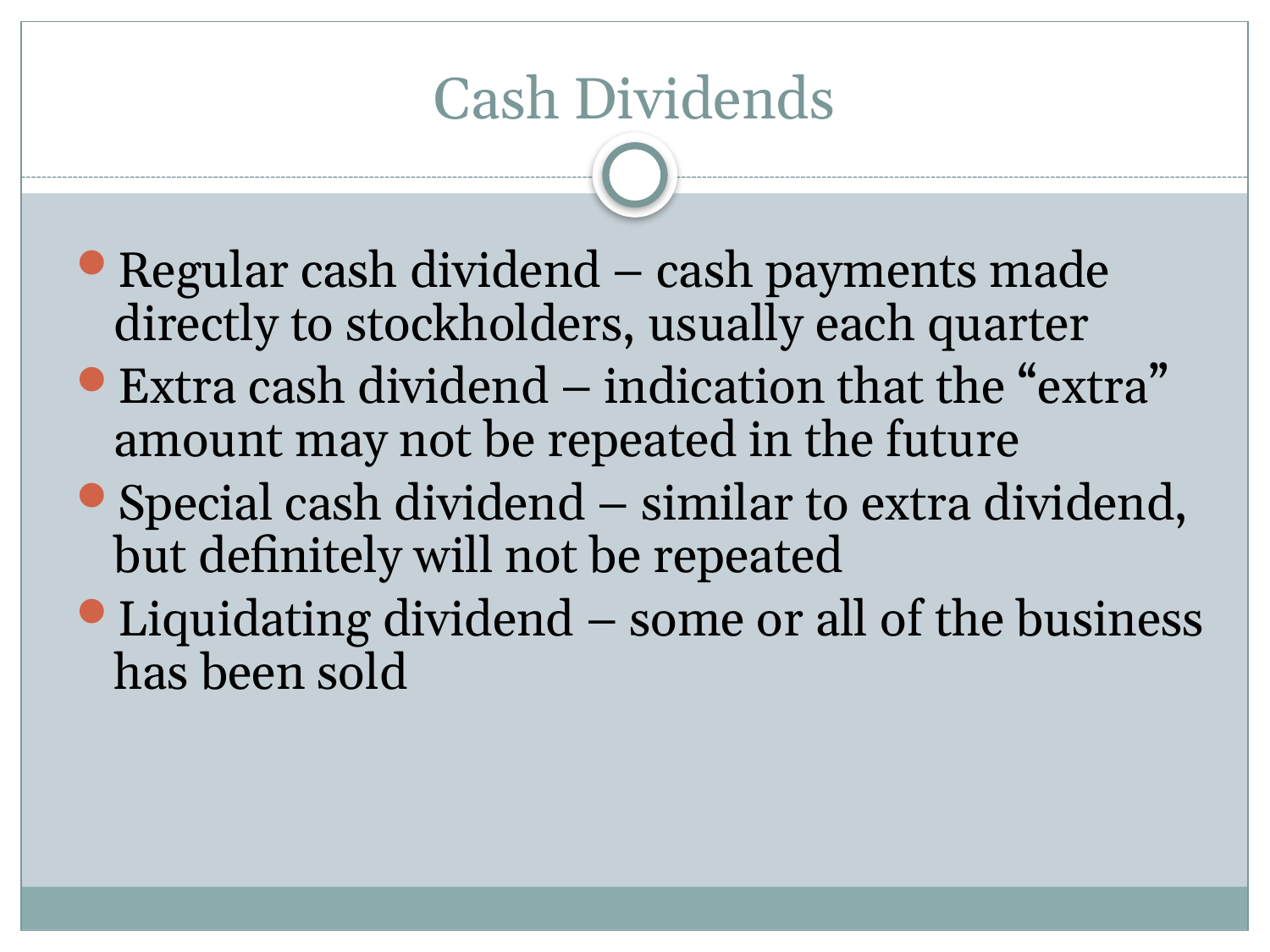

# Cash Dividends
Regular cash dividend – cash payments made directly to stockholders, usually each quarter
Extra cash dividend – indication that the “extra” amount may not be repeated in the future
Special cash dividend – similar to extra dividend, but definitely will not be repeated
Liquidating dividend – some or all of the business has been sold